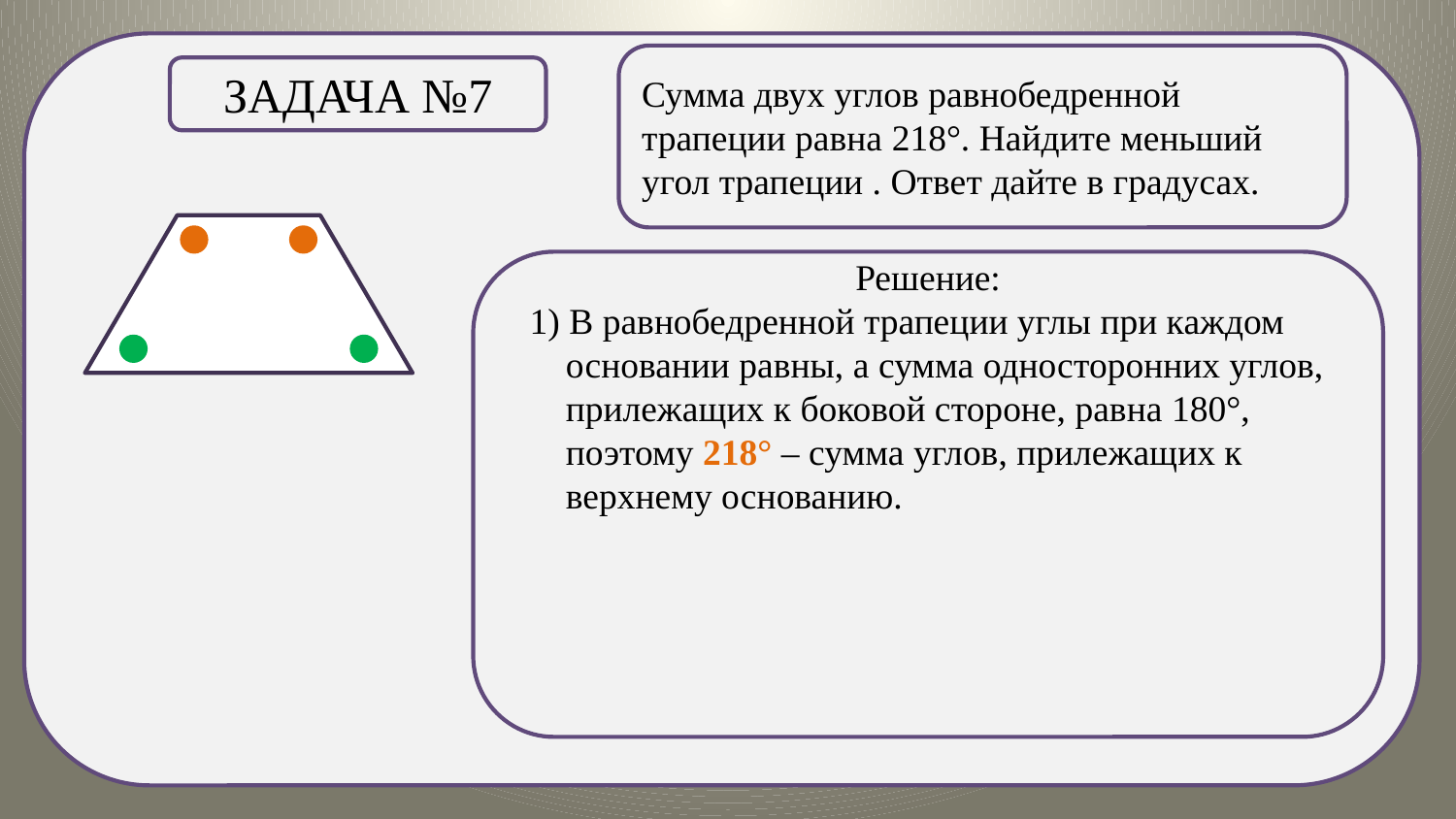

.
Сумма двух углов равнобедренной трапеции равна 218°. Найдите меньший угол трапеции . Ответ дайте в градусах.
Задача №7

Решение:
  1) В равнобедренной трапеции углы при каждом основании равны, а сумма односторонних углов, прилежащих к боковой стороне, равна 180°, поэтому 218° – сумма углов, прилежащих к верхнему основанию.